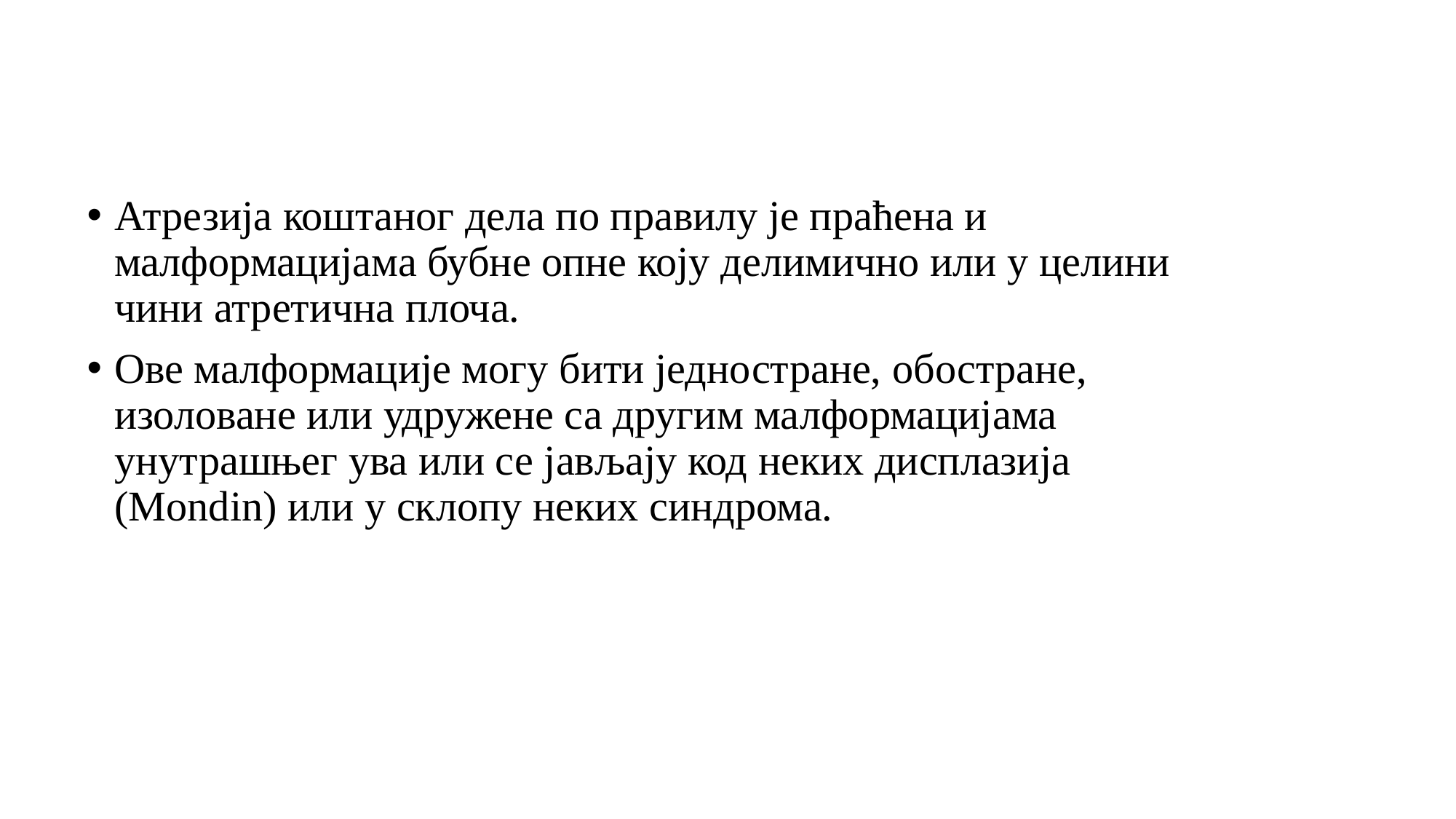

Атрезија коштаног дела по правилу је праћена и малформацијама бубне опне коју делимично или у целини чини атретична плоча.
Ове малформације могу бити једностране, обостране, изоловане или удружене са другим малформацијама унутрашњег ува или се јављају код неких дисплазија (Mondin) или у склопу неких синдрома.